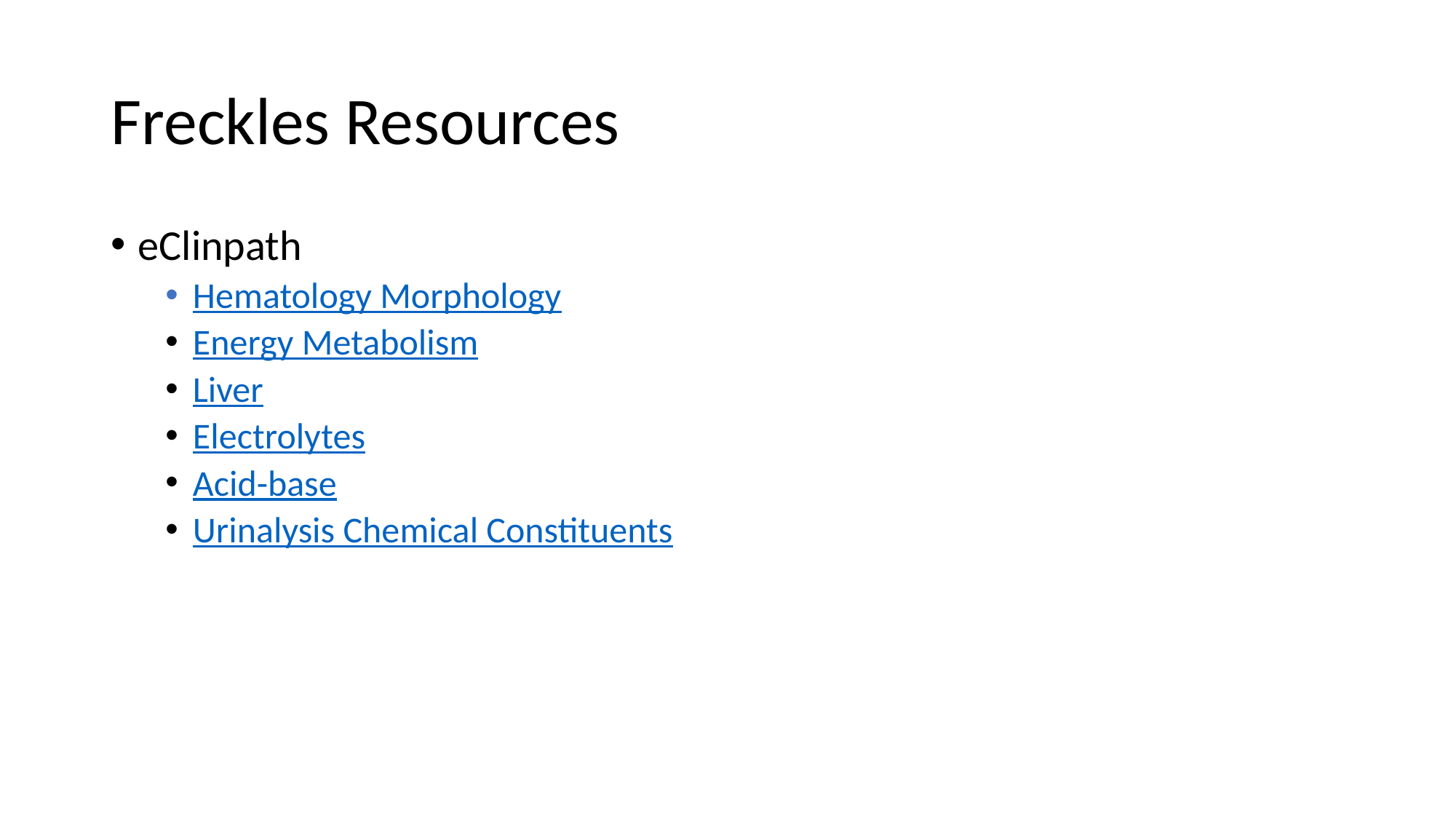

# Freckles Resources
eClinpath
Hematology Morphology
Energy Metabolism
Liver
Electrolytes
Acid-base
Urinalysis Chemical Constituents